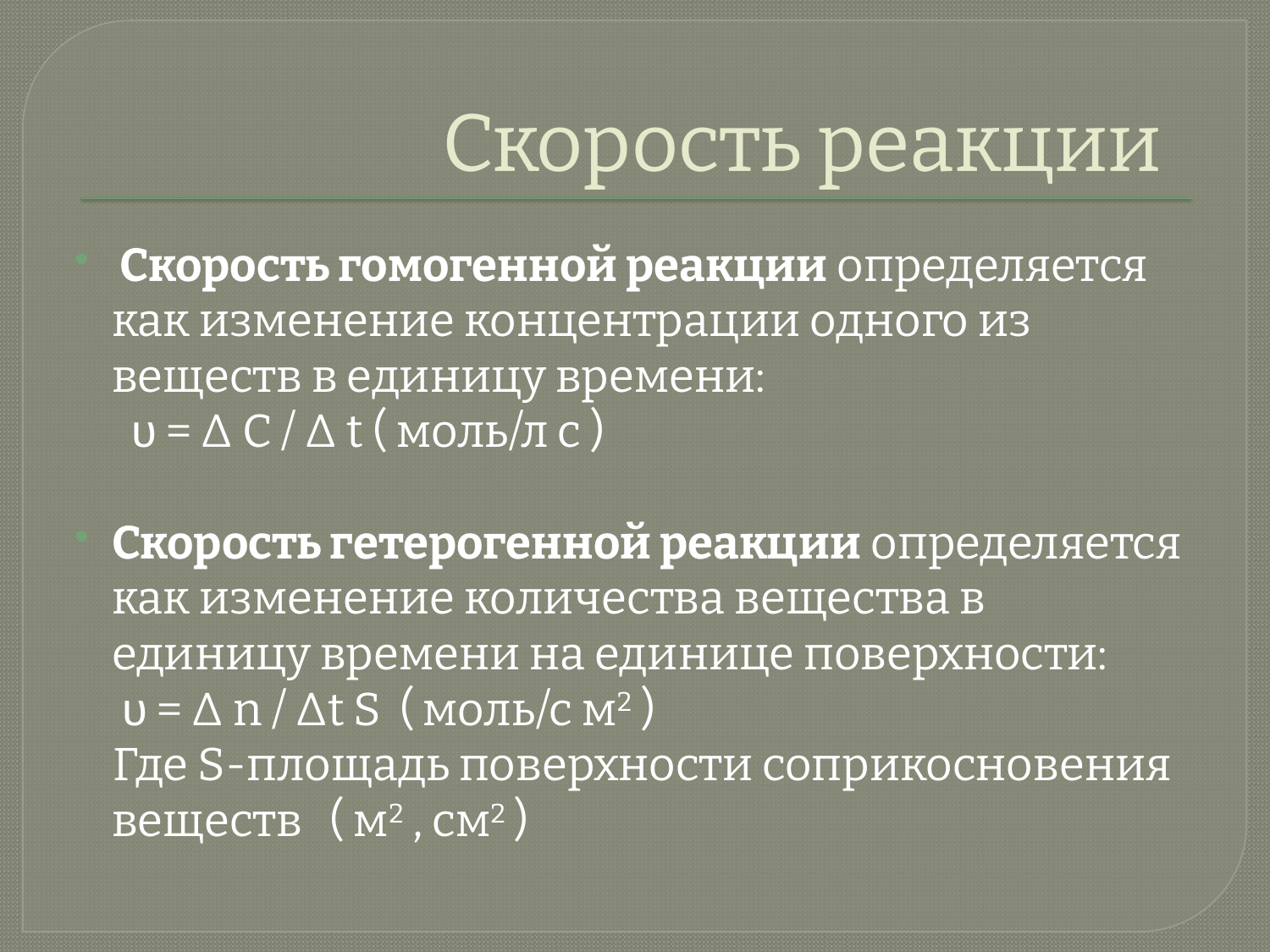

# Скорость реакции
 Скорость гомогенной реакции определяется как изменение концентрации одного из веществ в единицу времени:
      υ = ∆ C / ∆ t ( моль/л с )

Скорость гетерогенной реакции определяется как изменение количества вещества в единицу времени на единице поверхности:
     υ = ∆ n / ∆t S  ( моль/с м2 )
    Где S-площадь поверхности соприкосновения веществ   ( м2 , см2 )